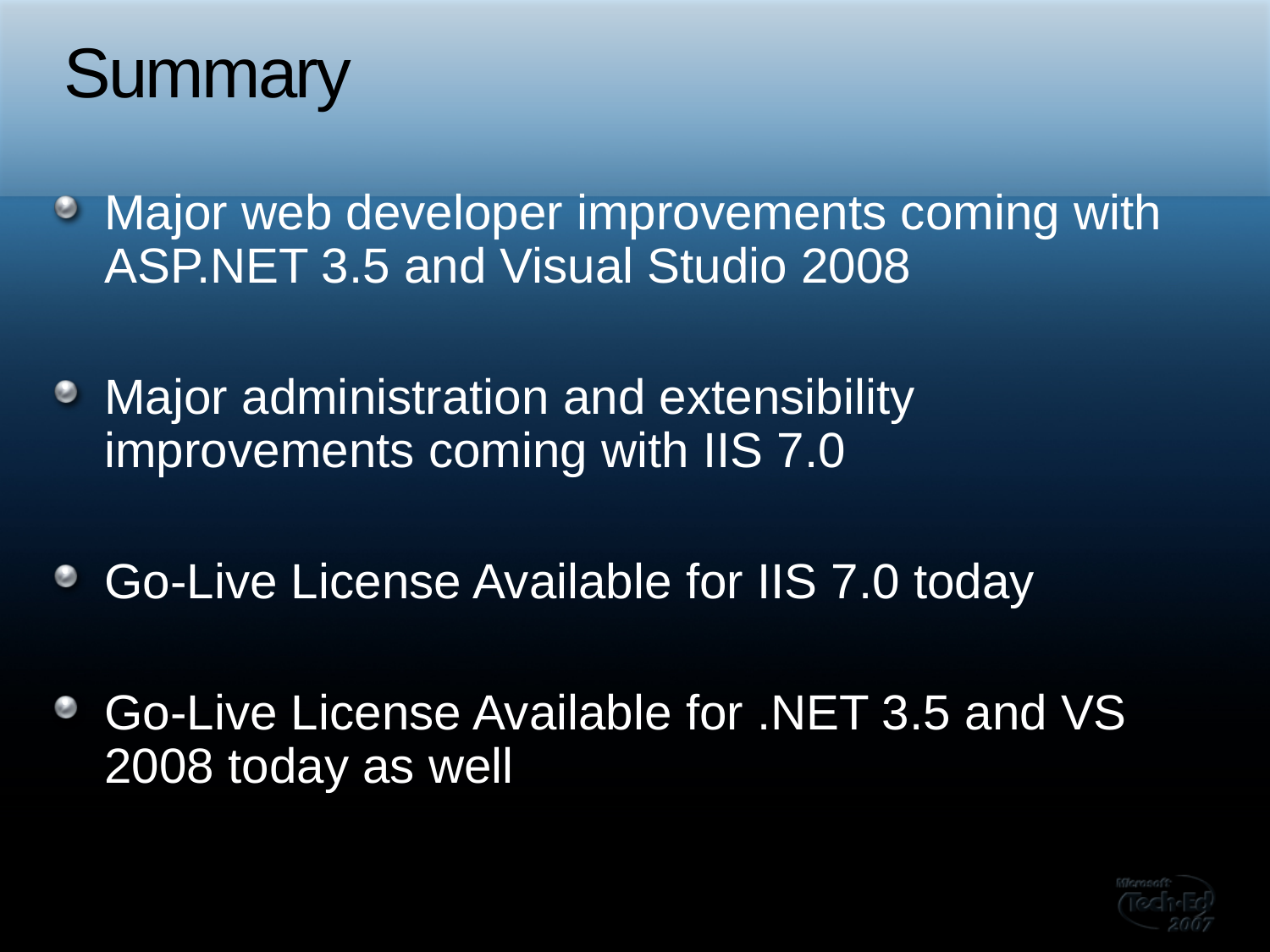

# Summary
Major web developer improvements coming with ASP.NET 3.5 and Visual Studio 2008

Major administration and extensibility improvements coming with IIS 7.0

Go-Live License Available for IIS 7.0 today

Go-Live License Available for .NET 3.5 and VS 2008 today as well